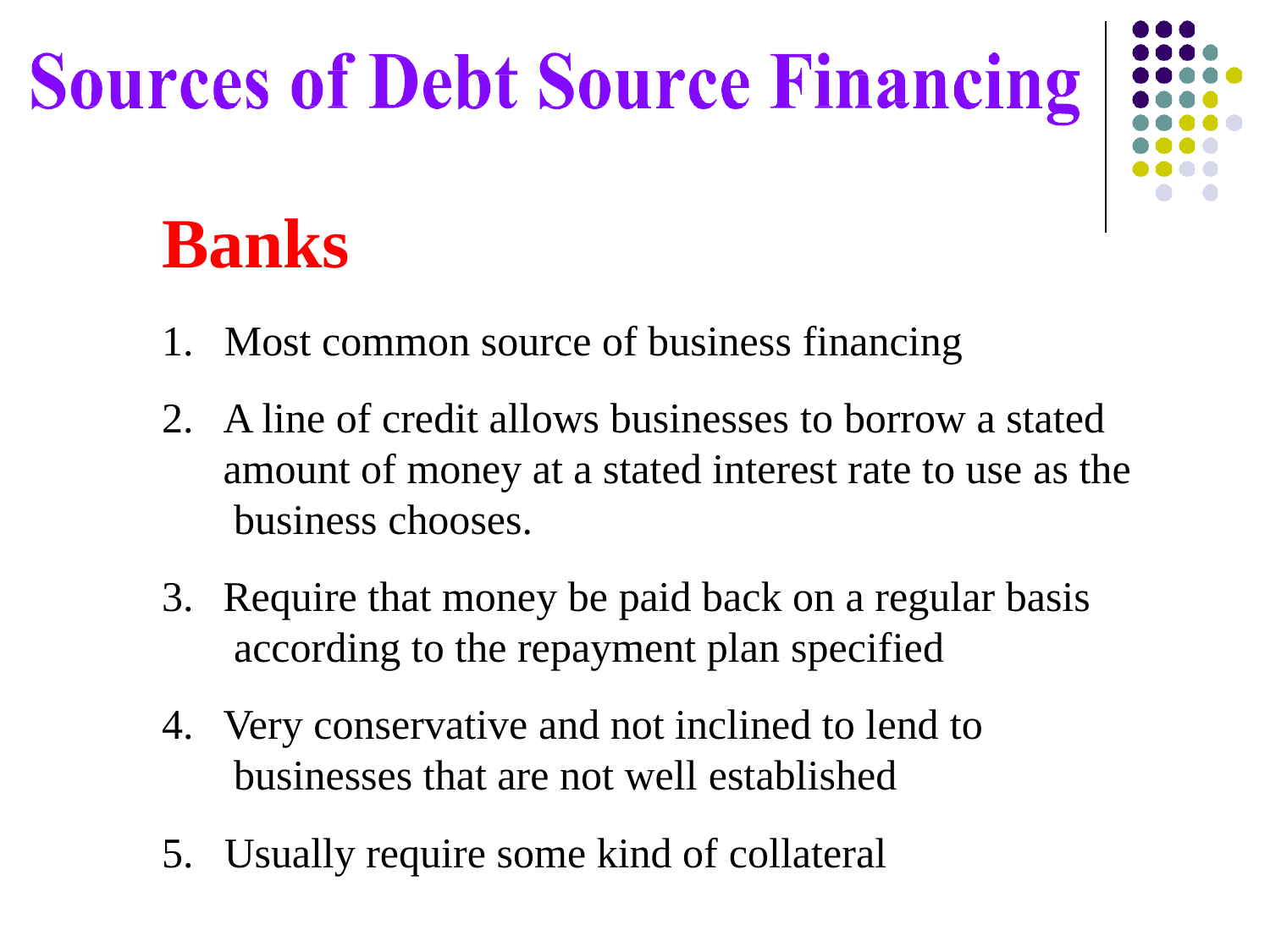

# Banks
Most common source of business financing
A line of credit allows businesses to borrow a stated  amount of money at a stated interest rate to use as the  business chooses.
Require that money be paid back on a regular basis  according to the repayment plan specified
Very conservative and not inclined to lend to  businesses that are not well established
Usually require some kind of collateral